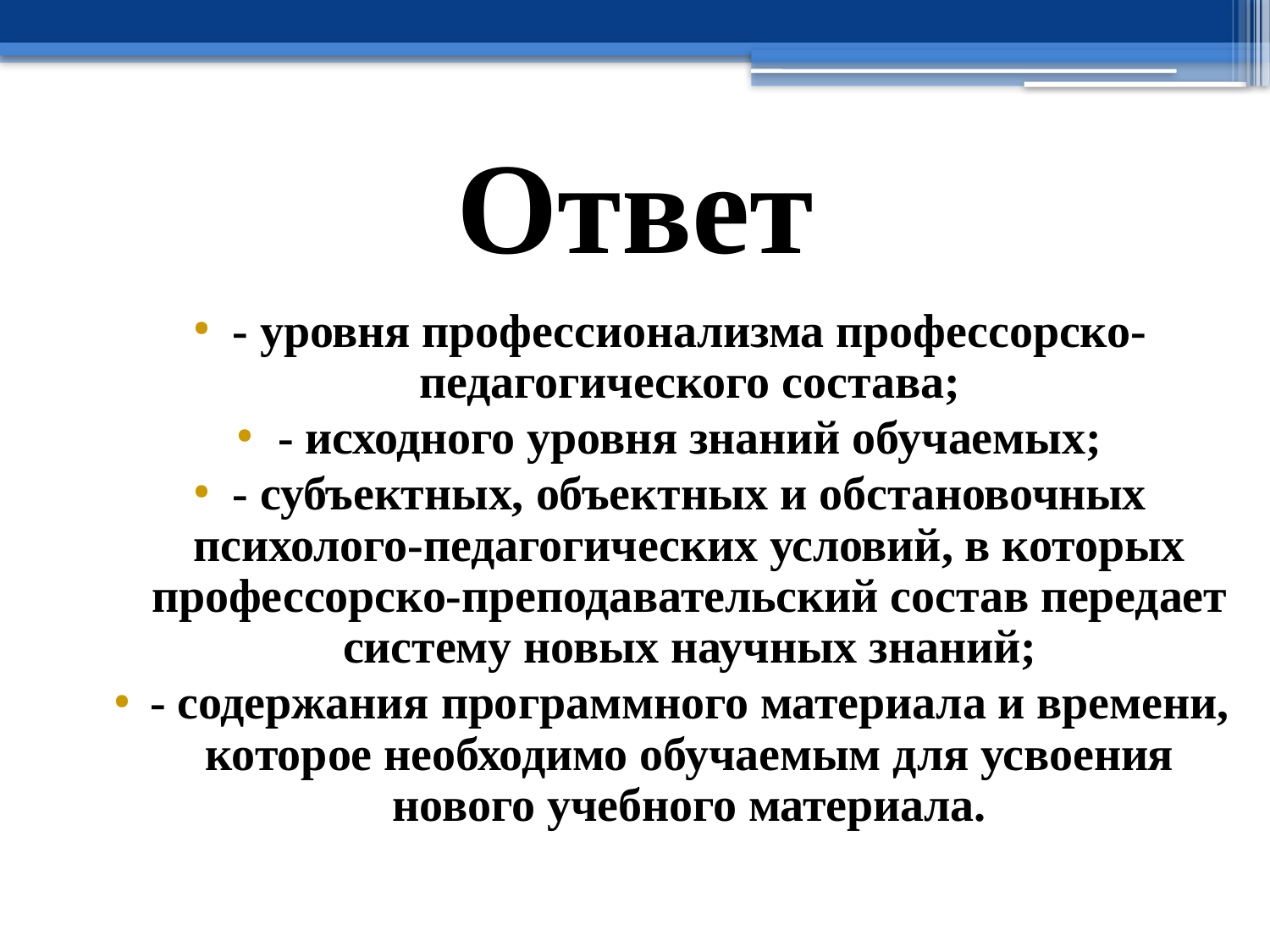

# Ответ
- уровня профессионализма профессорско-педагогического состава;
- исходного уровня знаний обучаемых;
- субъектных, объектных и обстановочных психолого-педагогических условий, в которых профессорско-преподавательский состав передает систему новых научных знаний;
- содержания программного материала и времени, которое необходимо обучаемым для усвоения нового учебного материала.